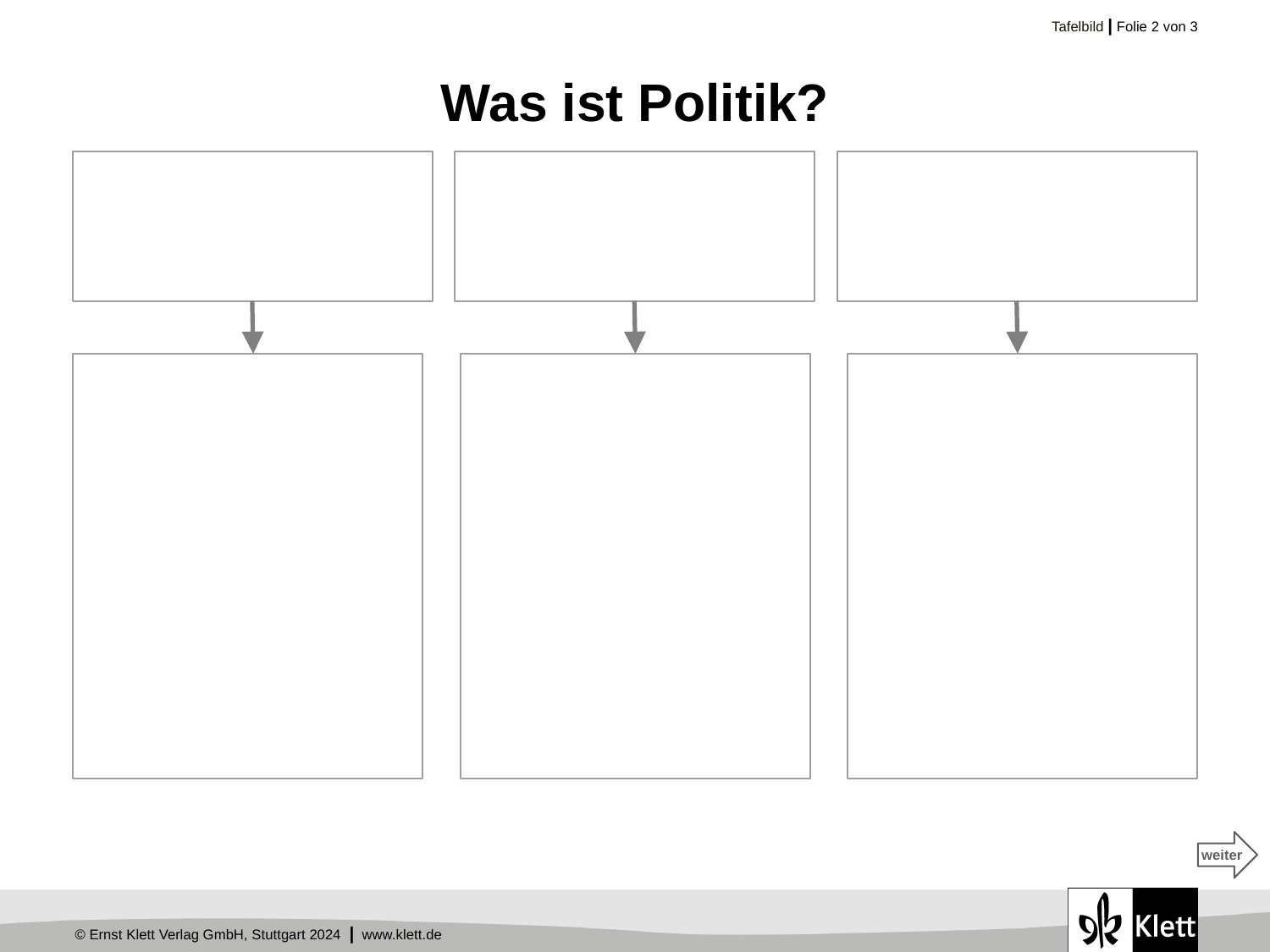

# Was ist Politik?

weiter
weiter
weiter